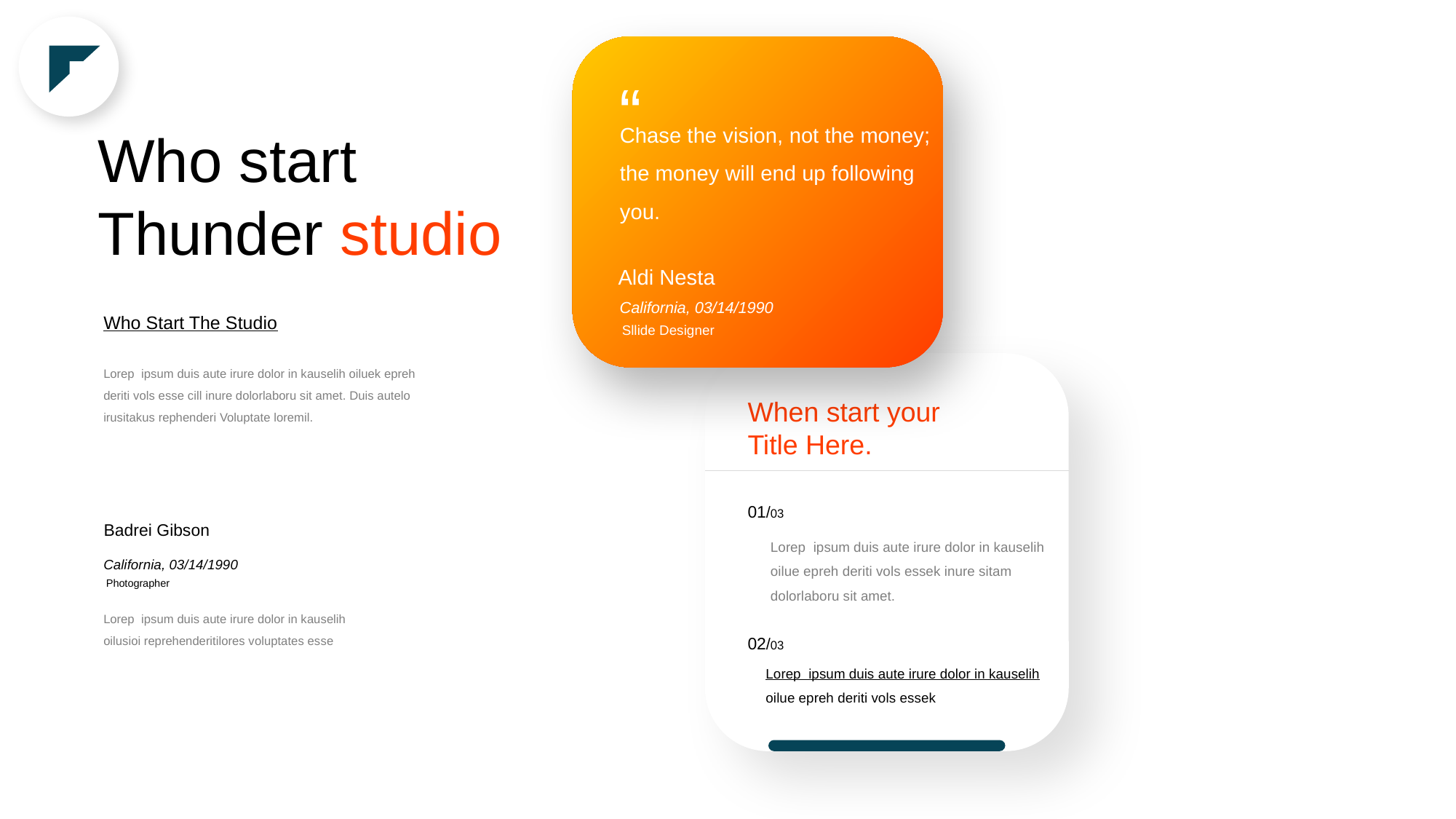

“
Chase the vision, not the money; the money will end up following you.
Who start
Thunder studio
Aldi Nesta
California, 03/14/1990
Who Start The Studio
Sllide Designer
Lorep  ipsum duis aute irure dolor in kauselih oiluek epreh deriti vols esse cill inure dolorlaboru sit amet. Duis autelo irusitakus rephenderi Voluptate loremil.

When start your Title Here.

01/03
Badrei Gibson
Lorep  ipsum duis aute irure dolor in kauselih oilue epreh deriti vols essek inure sitam dolorlaboru sit amet.
California, 03/14/1990
Photographer
Lorep  ipsum duis aute irure dolor in kauselih oilusioi reprehenderitilores voluptates esse
02/03
Lorep  ipsum duis aute irure dolor in kauselih oilue epreh deriti vols essek